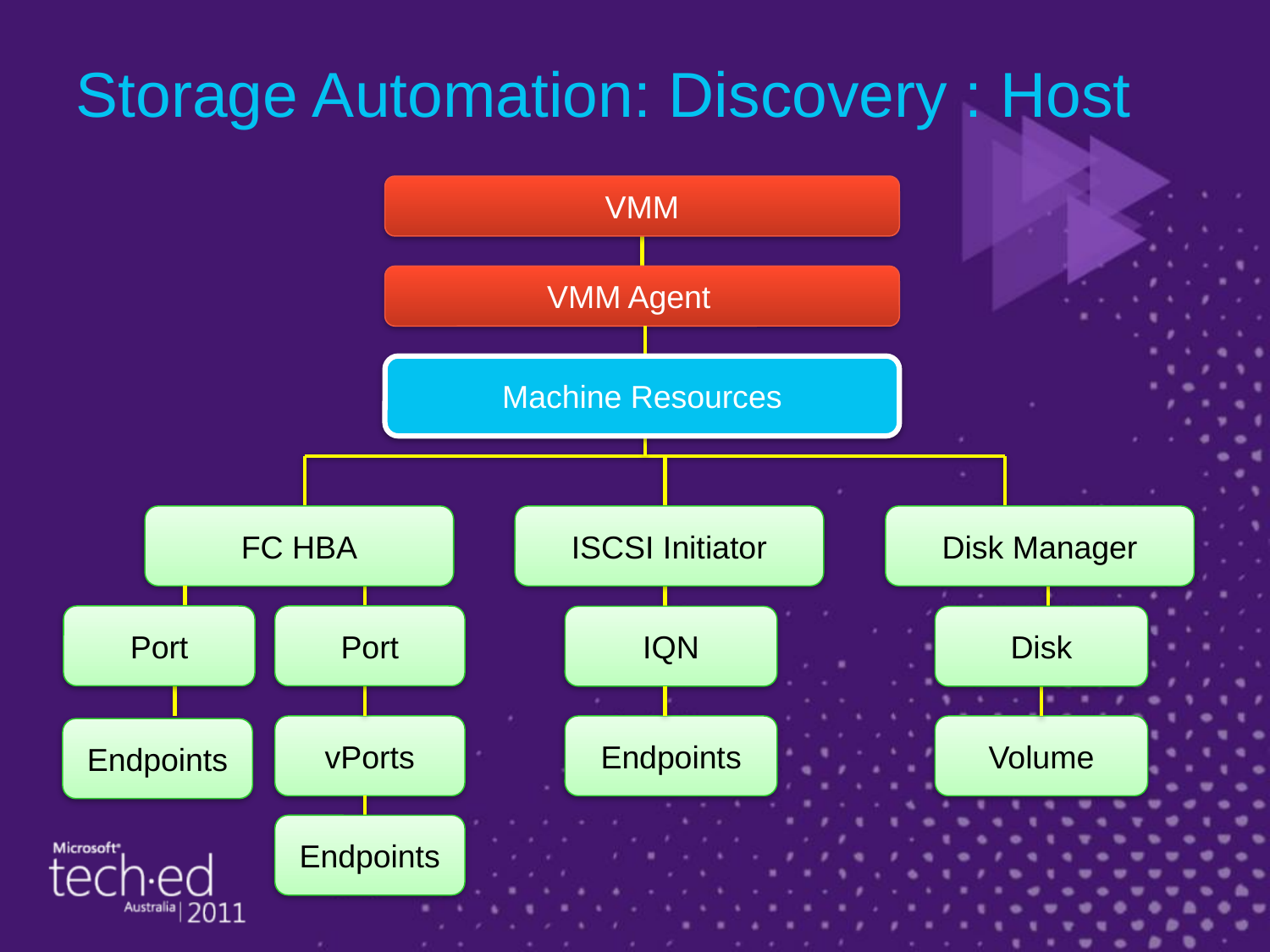

Storage Automation: Discovery : Host
VMM
VMM Agent
Machine Resources
FC HBA
ISCSI Initiator
Disk Manager
Port
Port
IQN
Disk
vPorts
Endpoints
Volume
Endpoints
Endpoints